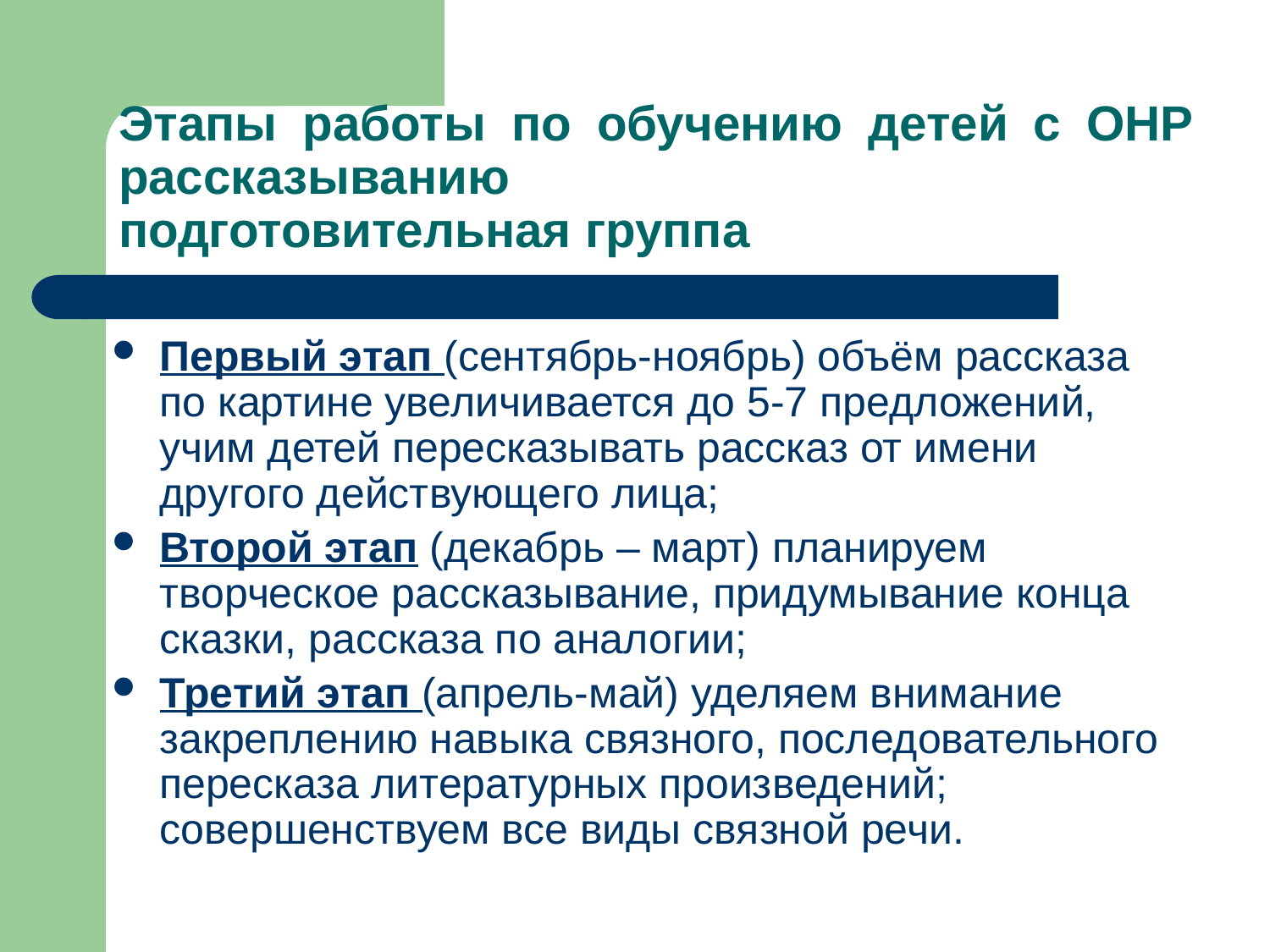

# Этапы работы по обучению детей с ОНР рассказыванию подготовительная группа
Первый этап (сентябрь-ноябрь) объём рассказа по картине увеличивается до 5-7 предложений, учим детей пересказывать рассказ от имени другого действующего лица;
Второй этап (декабрь – март) планируем творческое рассказывание, придумывание конца сказки, рассказа по аналогии;
Третий этап (апрель-май) уделяем внимание закреплению навыка связного, последовательного пересказа литературных произведений; совершенствуем все виды связной речи.